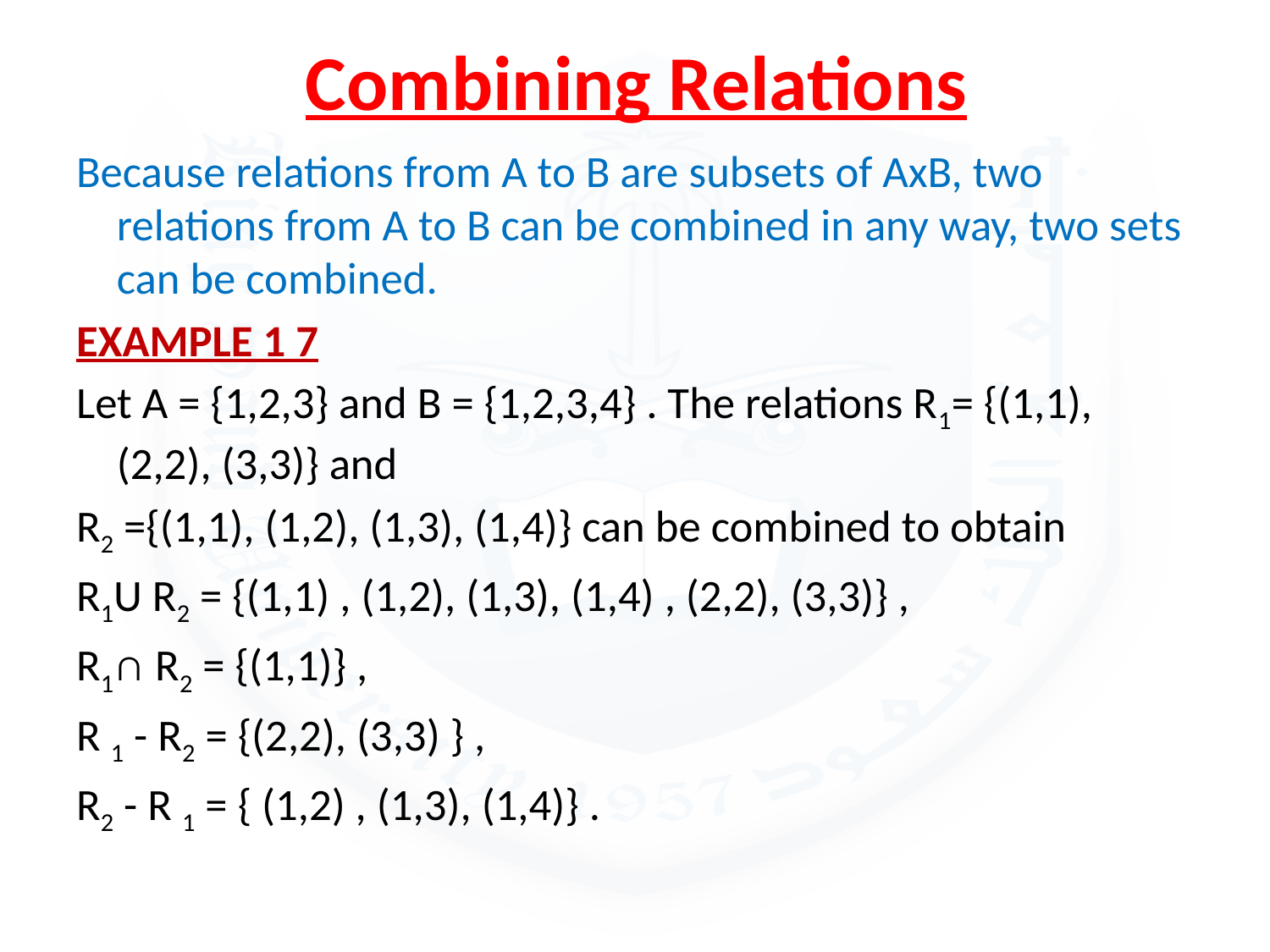

# Combining Relations
Because relations from A to B are subsets of AxB, two relations from A to B can be combined in any way, two sets can be combined.
EXAMPLE 1 7
Let A = {1,2,3} and B = {1,2,3,4} . The relations R1= {(1,1), (2,2), (3,3)} and
R2 ={(1,1), (1,2), (1,3), (1,4)} can be combined to obtain
R1U R2 = {(1,1) , (1,2), (1,3), (1,4) , (2,2), (3,3)} ,
R1∩ R2 = {(1,1)} ,
R 1 - R2 = {(2,2), (3,3) } ,
R2 - R 1 = { (1,2) , (1,3), (1,4)} .